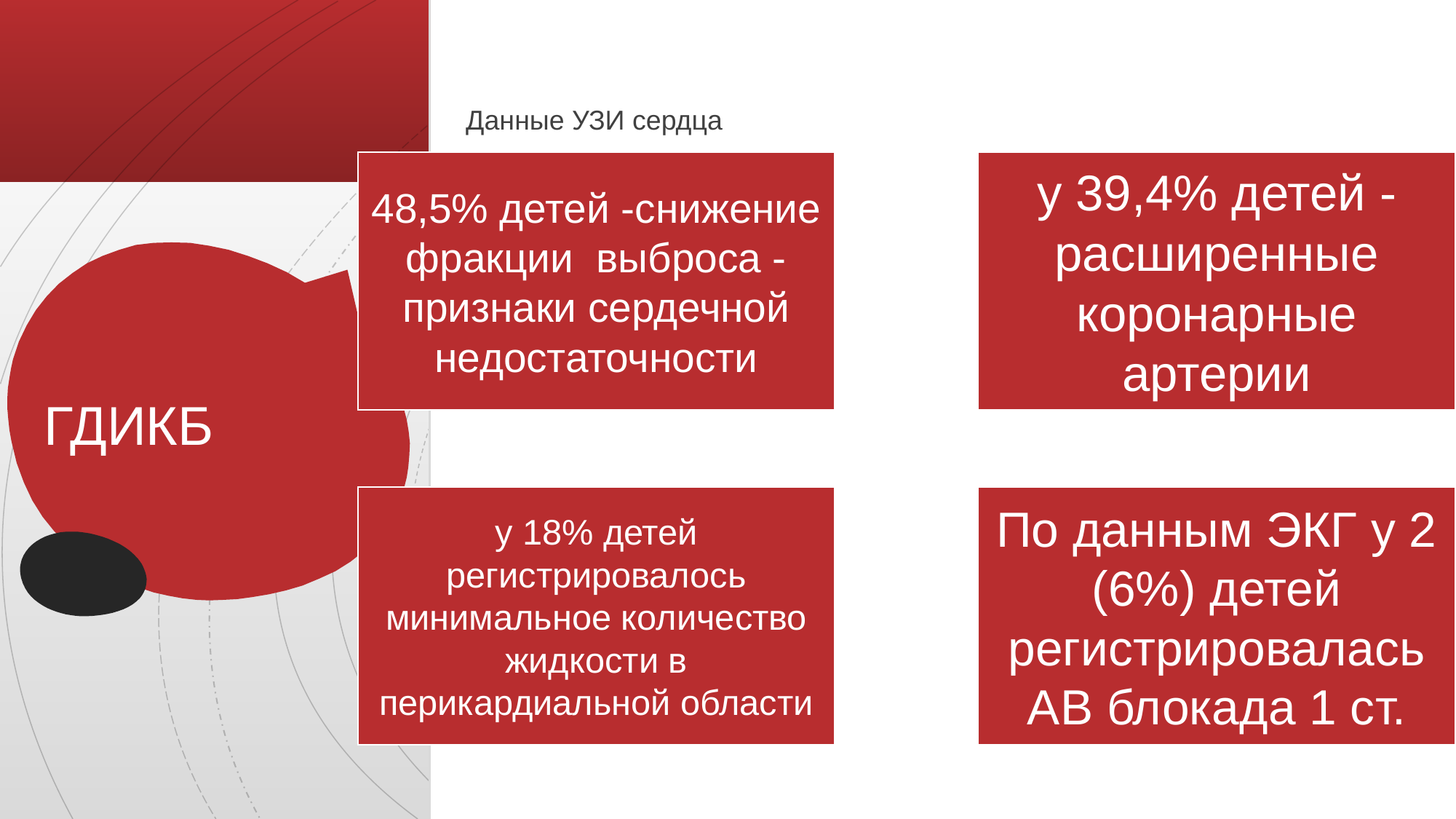

Данные УЗИ сердца
48,5% детей -снижение фракции  выброса - признаки сердечной недостаточности
у 39,4% детей -расширенные коронарные артерии
у 18% детей регистрировалось минимальное количество жидкости в перикардиальной области
По данным ЭКГ у 2 (6%) детей регистрировалась АВ блокада 1 ст.
# ГДИКБ